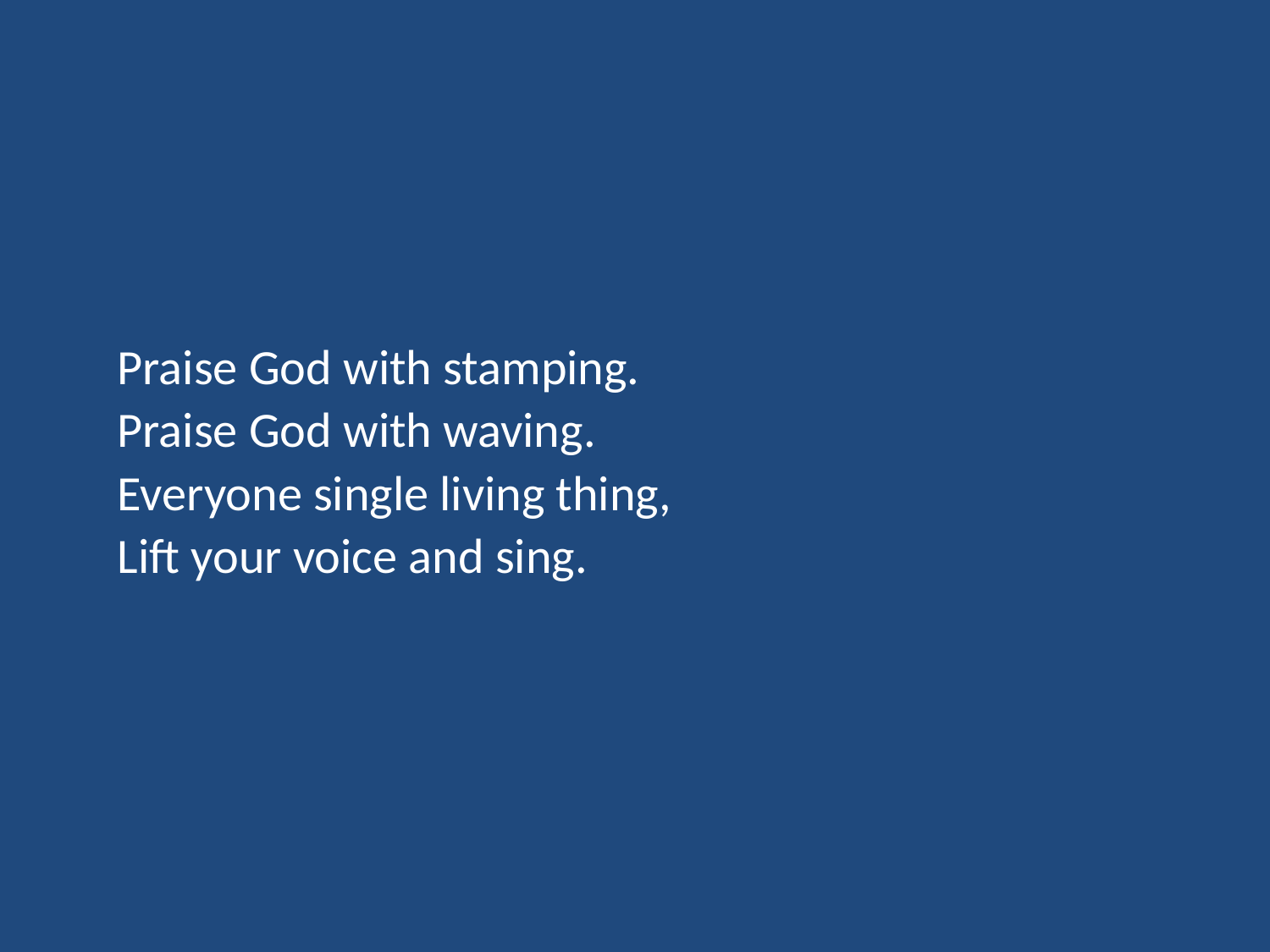

Praise God with stamping.
Praise God with waving.
Everyone single living thing,
Lift your voice and sing.